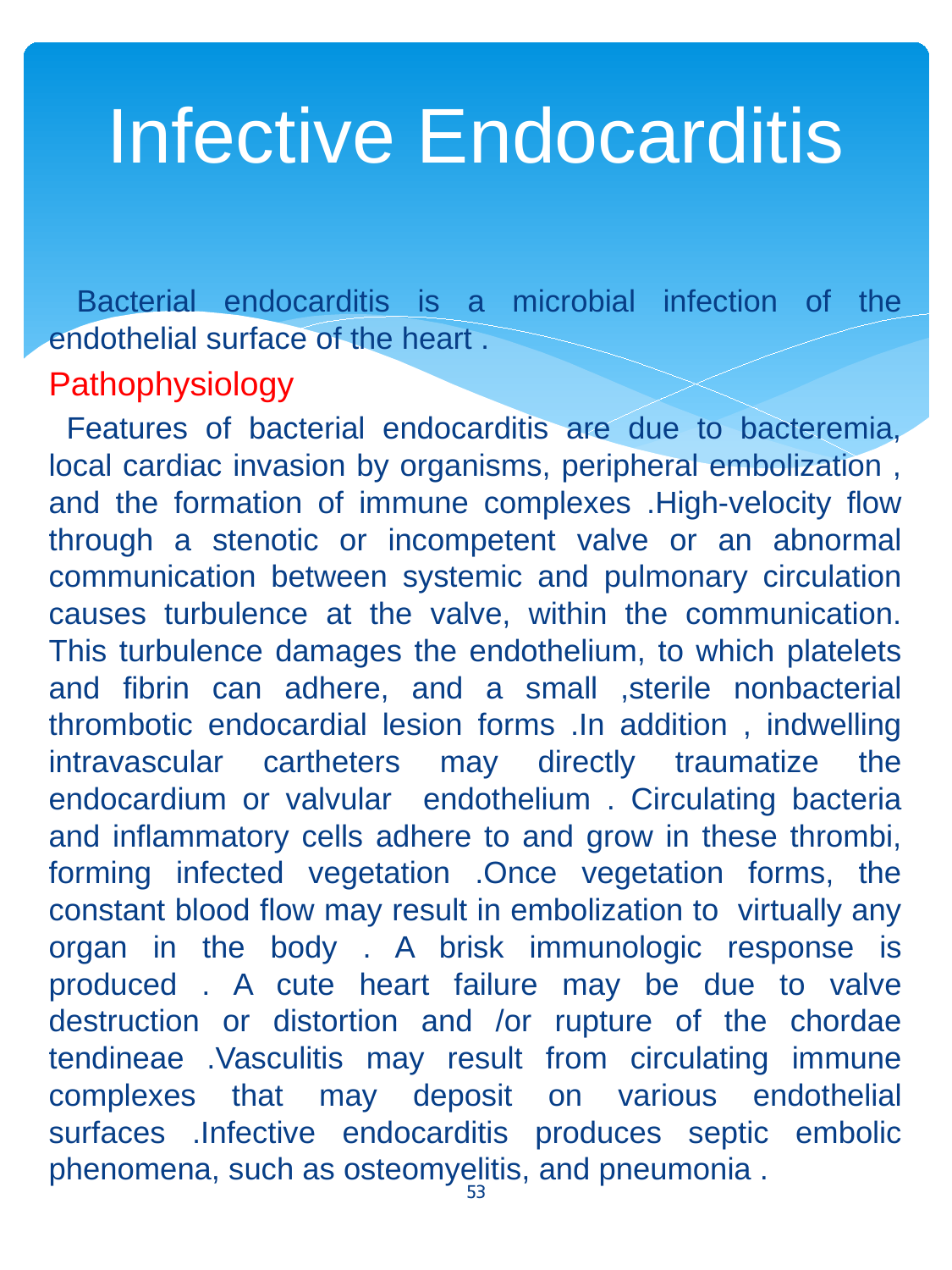

# Infective Endocarditis
 Bacterial endocarditis is a microbial infection of the endothelial surface of the heart .
Pathophysiology
 Features of bacterial endocarditis are due to bacteremia, local cardiac invasion by organisms, peripheral embolization , and the formation of immune complexes .High-velocity flow through a stenotic or incompetent valve or an abnormal communication between systemic and pulmonary circulation causes turbulence at the valve, within the communication. This turbulence damages the endothelium, to which platelets and fibrin can adhere, and a small ,sterile nonbacterial thrombotic endocardial lesion forms .In addition , indwelling intravascular cartheters may directly traumatize the endocardium or valvular  endothelium . Circulating bacteria and inflammatory cells adhere to and grow in these thrombi, forming infected vegetation .Once vegetation forms, the constant blood flow may result in embolization to  virtually any organ in the body . A brisk immunologic response is produced . A cute heart failure may be due to valve destruction or distortion and /or rupture of the chordae tendineae .Vasculitis may result from circulating immune complexes that may deposit on various endothelial surfaces .Infective endocarditis produces septic embolic phenomena, such as osteomyelitis, and pneumonia .
53